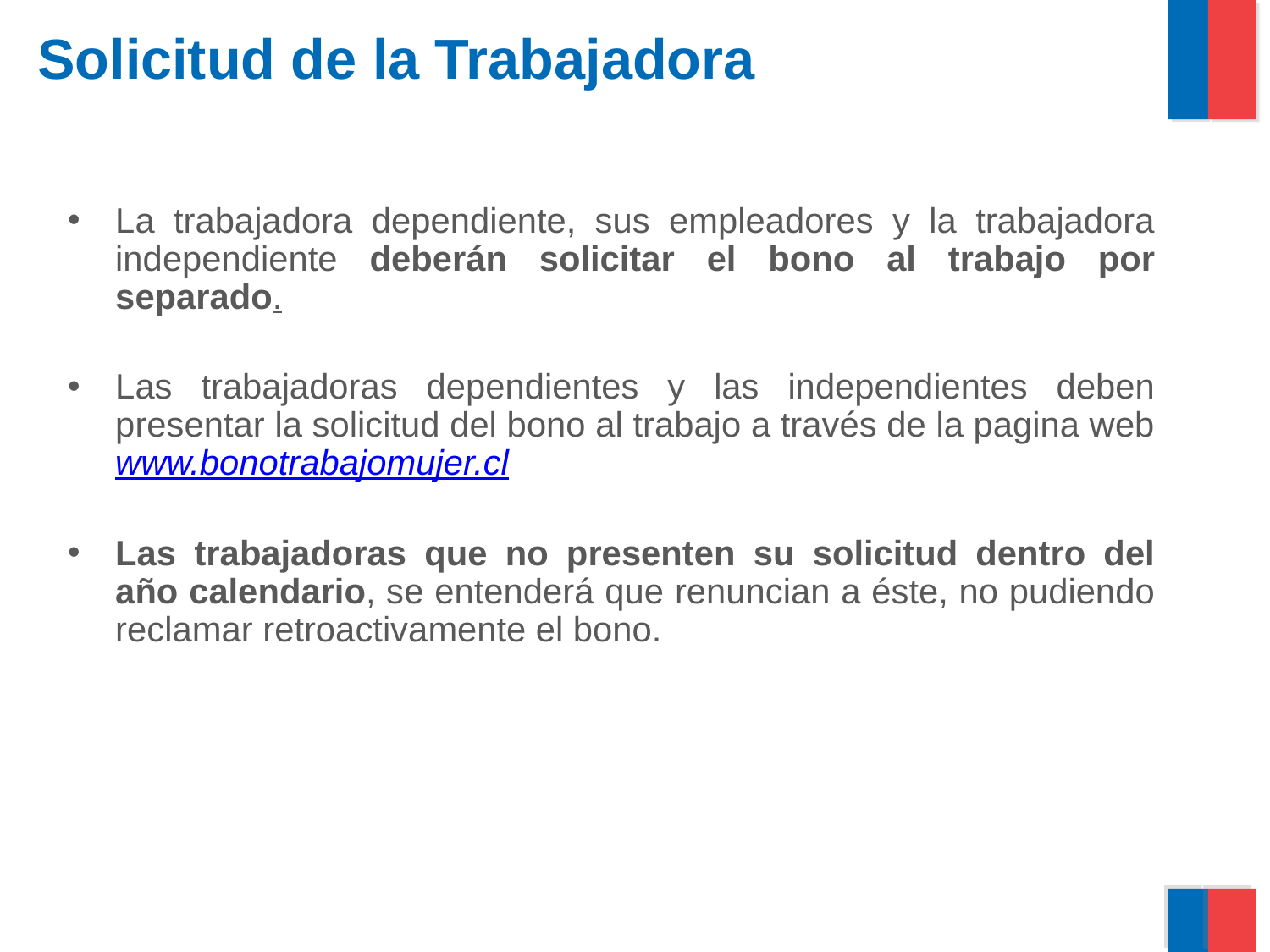

# Solicitud de la Trabajadora

La trabajadora dependiente, sus empleadores y la trabajadora independiente deberán solicitar el bono al trabajo por separado.

Las trabajadoras dependientes y las independientes deben presentar la solicitud del bono al trabajo a través de la pagina web www.bonotrabajomujer.cl

Las trabajadoras que no presenten su solicitud dentro del año calendario, se entenderá que renuncian a éste, no pudiendo reclamar retroactivamente el bono.